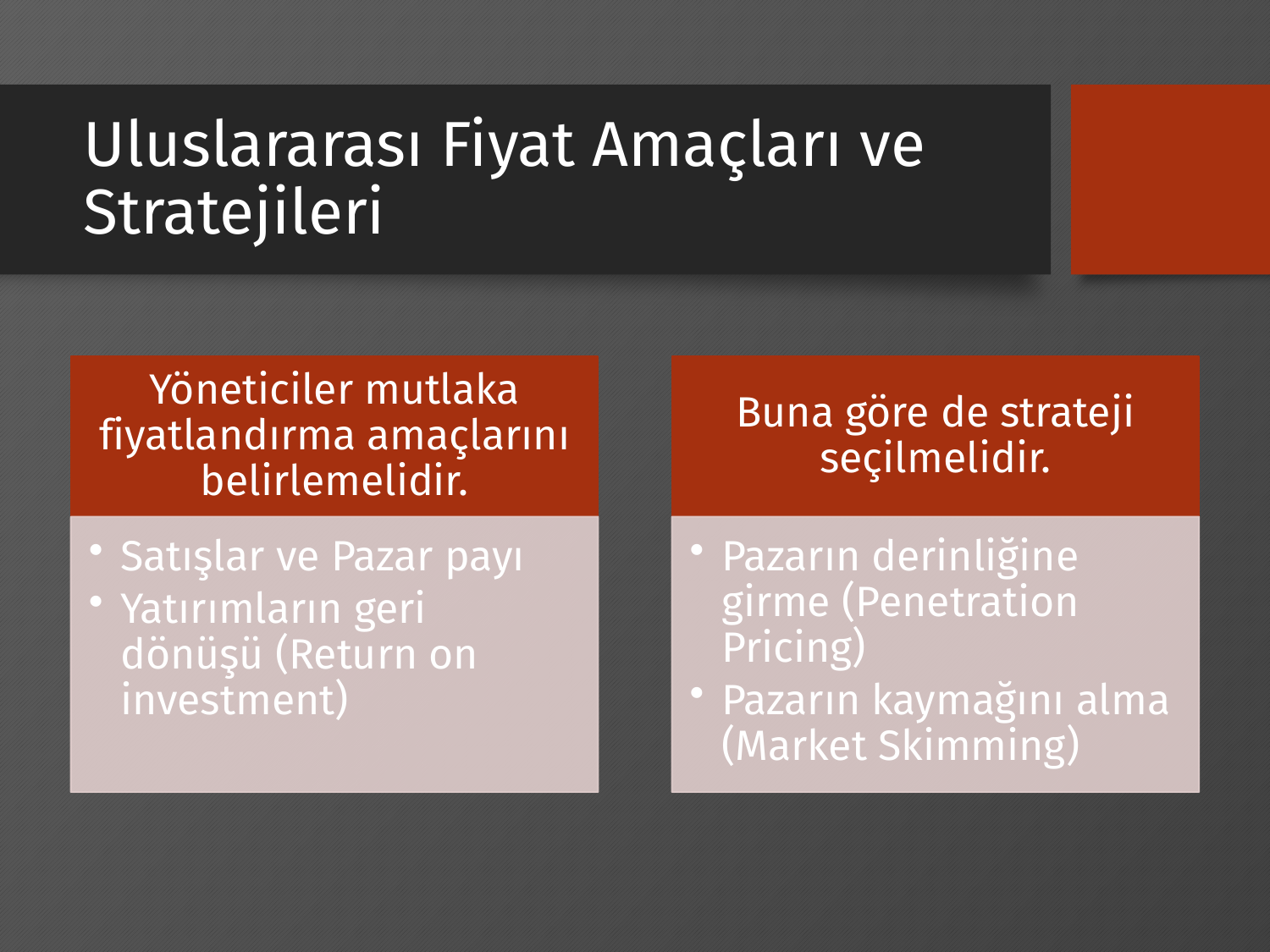

# Uluslararası Fiyat Amaçları ve Stratejileri
Yöneticiler mutlaka fiyatlandırma amaçlarını belirlemelidir.
Satışlar ve Pazar payı
Yatırımların geri dönüşü (Return on investment)
Buna göre de strateji seçilmelidir.
Pazarın derinliğine girme (Penetration Pricing)
Pazarın kaymağını alma (Market Skimming)